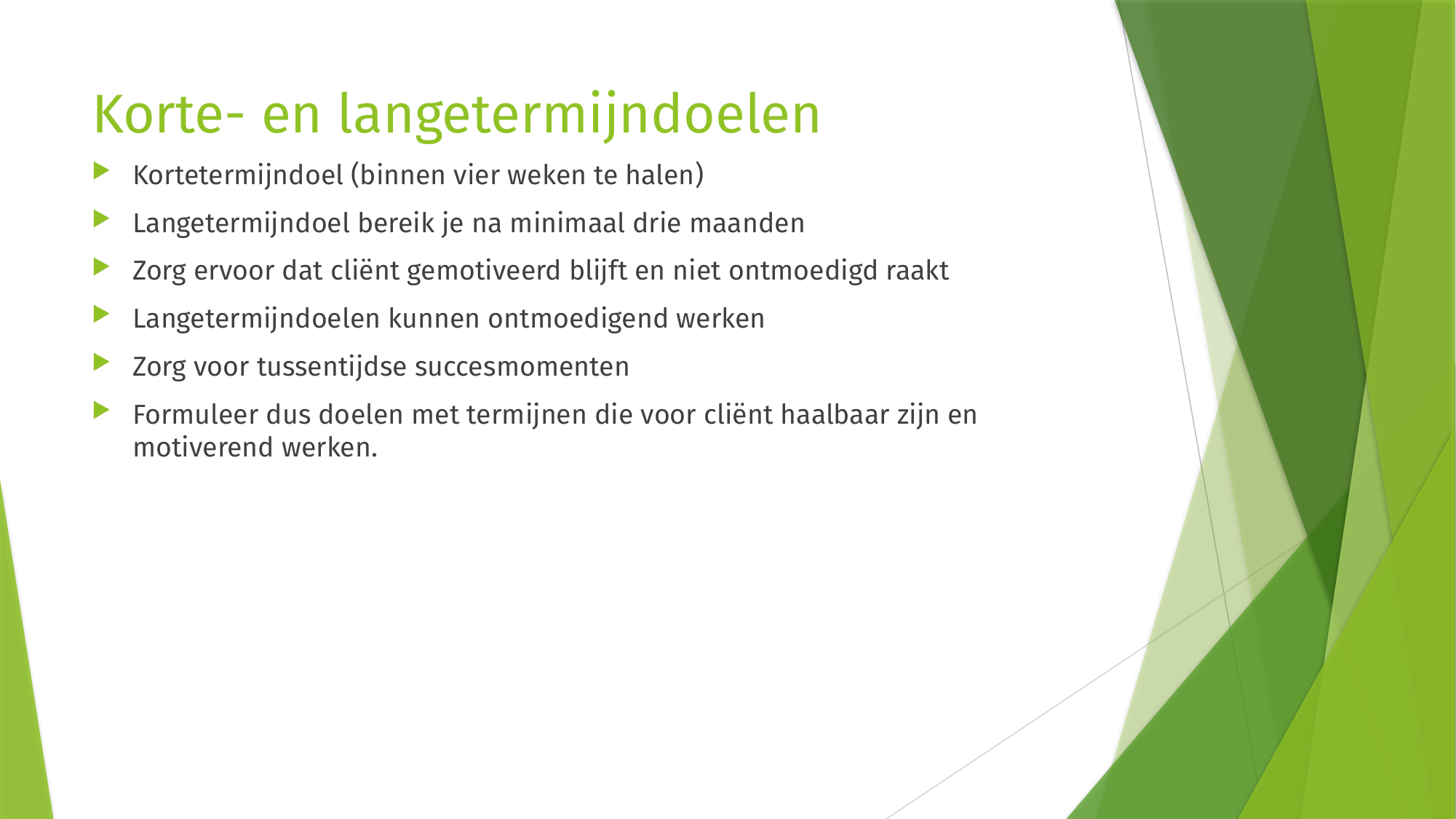

# Korte- en langetermijndoelen
Kortetermijndoel (binnen vier weken te halen)
Langetermijndoel bereik je na minimaal drie maanden
Zorg ervoor dat cliënt gemotiveerd blijft en niet ontmoedigd raakt
Langetermijndoelen kunnen ontmoedigend werken
Zorg voor tussentijdse succesmomenten
Formuleer dus doelen met termijnen die voor cliënt haalbaar zijn en motiverend werken.